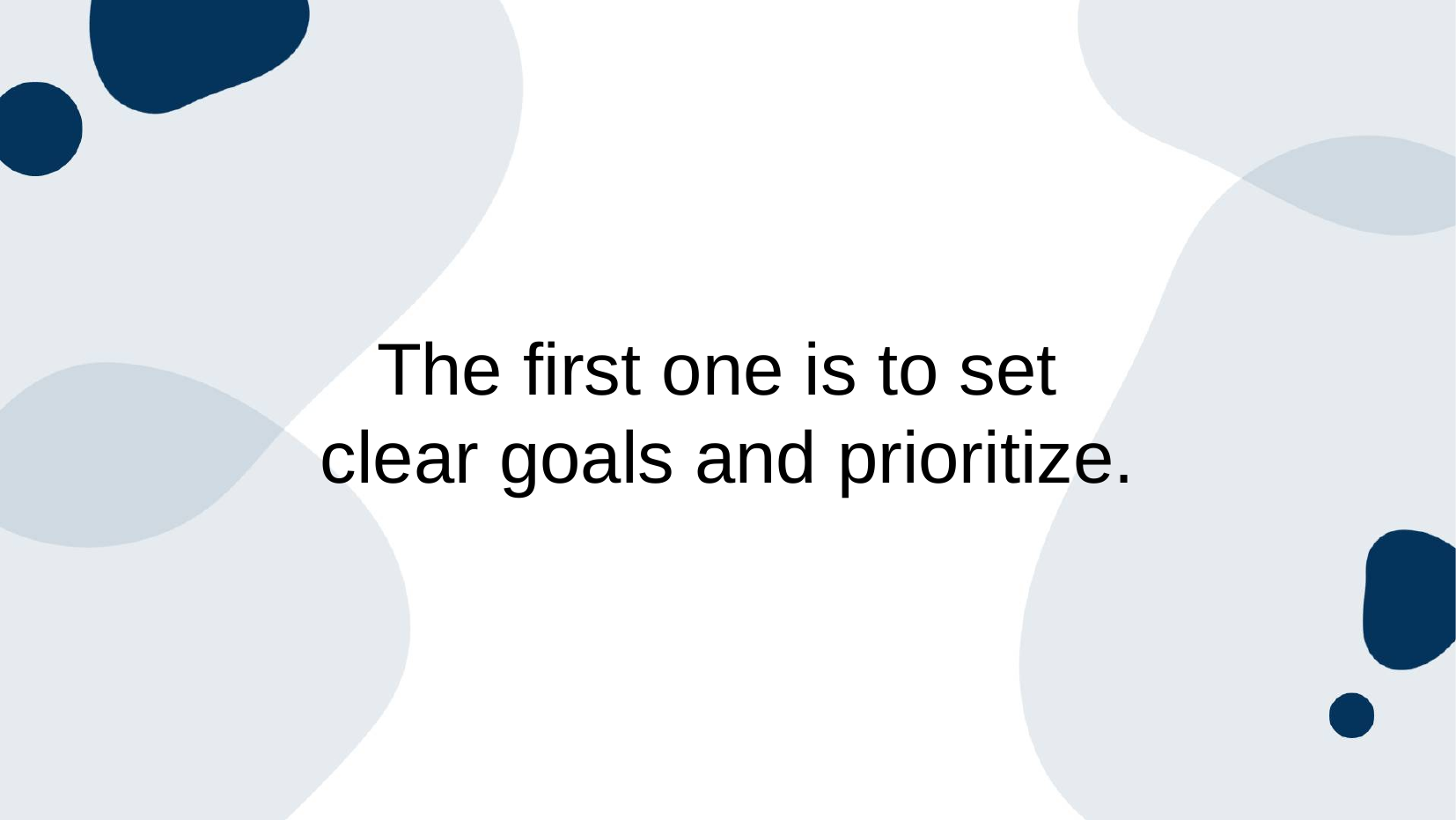

# The first one is to set
clear goals and prioritize.